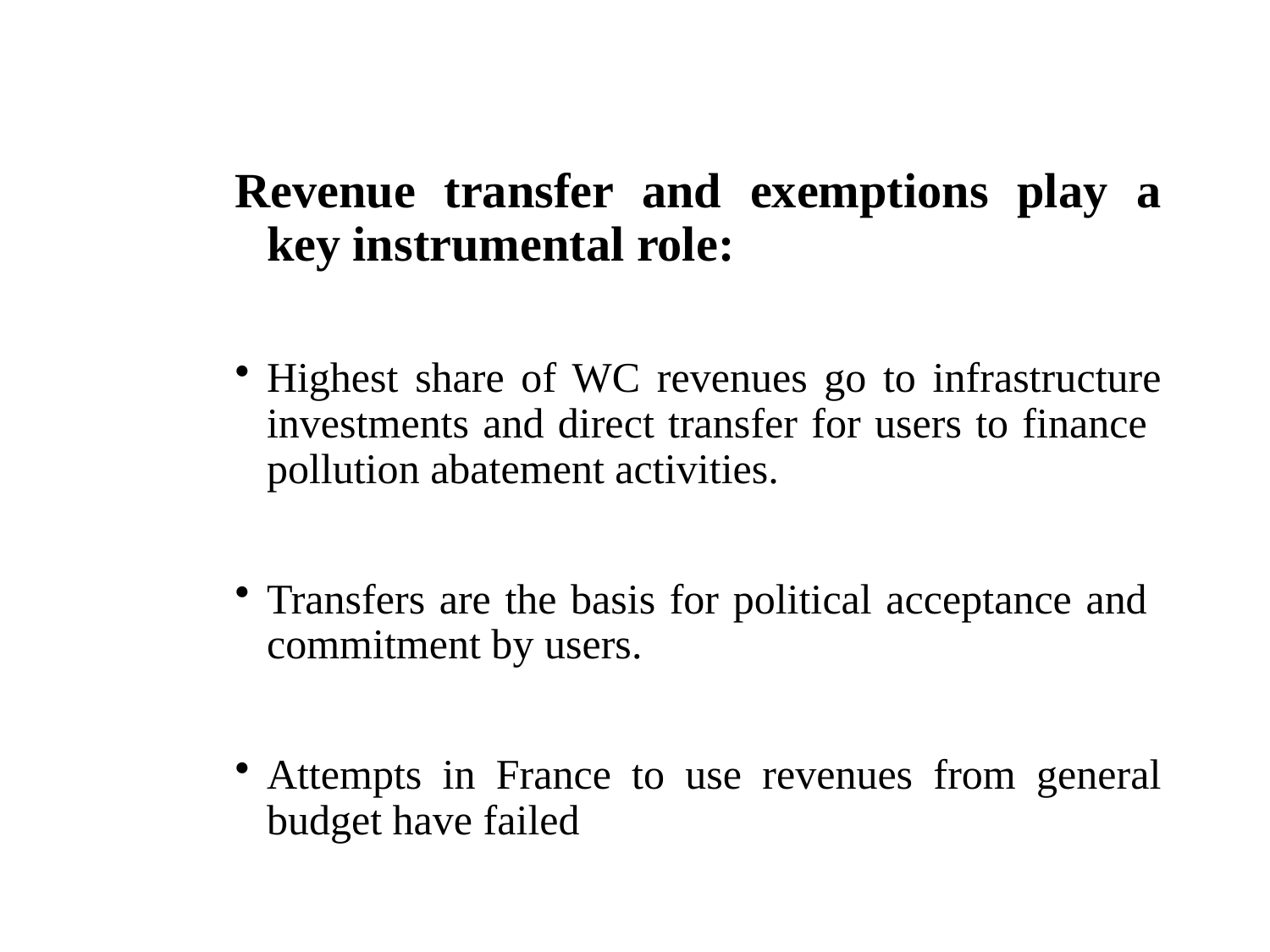

#
Revenue transfer and exemptions play a key instrumental role:

Highest share of WC revenues go to infrastructure investments and direct transfer for users to finance  pollution abatement activities.

Transfers are the basis for political acceptance and  commitment by users.

Attempts in France to use revenues from general budget have failed